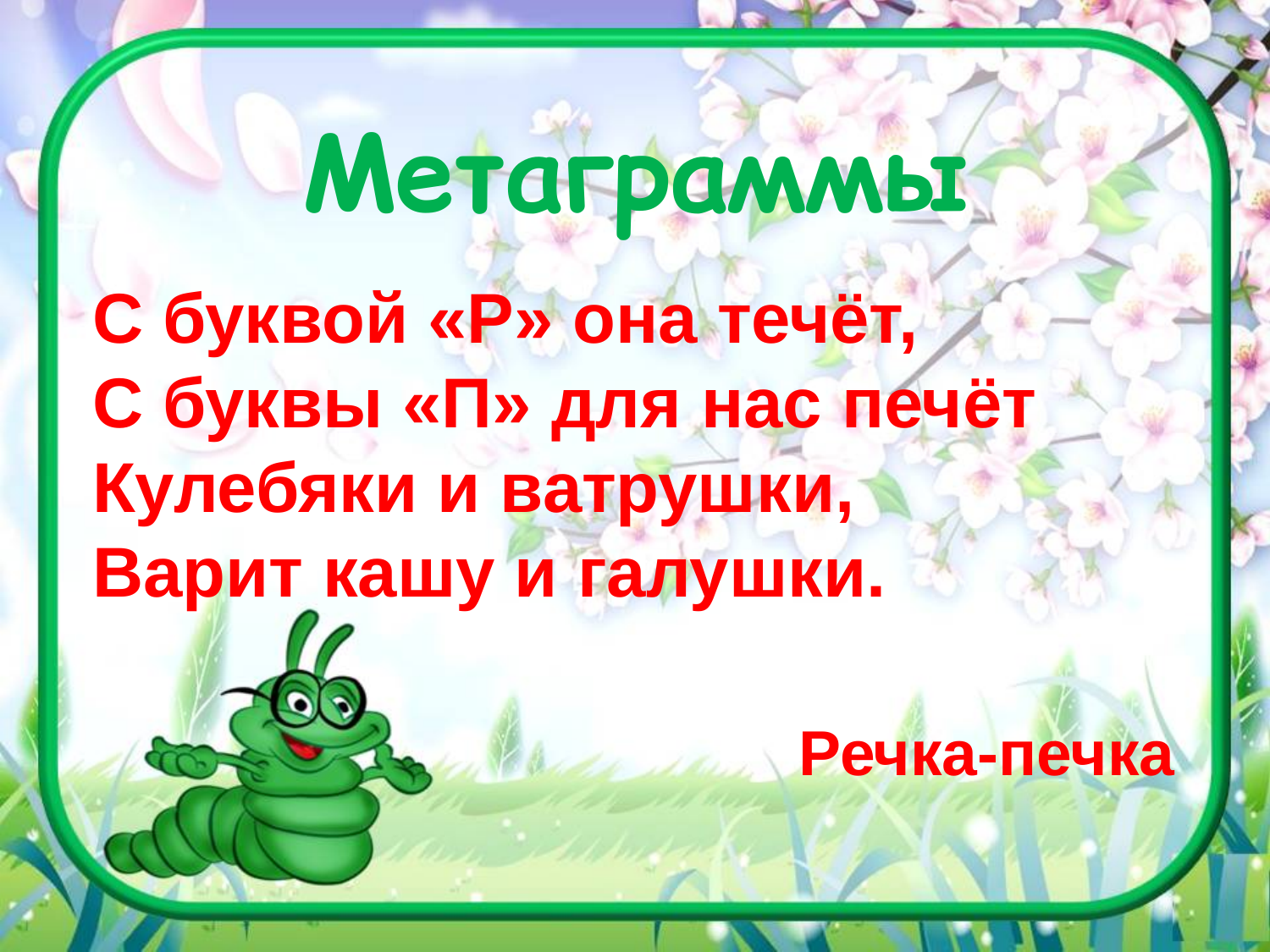

Метаграммы
.
С буквой «Р» она течёт,
С буквы «П» для нас печёт
Кулебяки и ватрушки,
Варит кашу и галушки.
Речка-печка